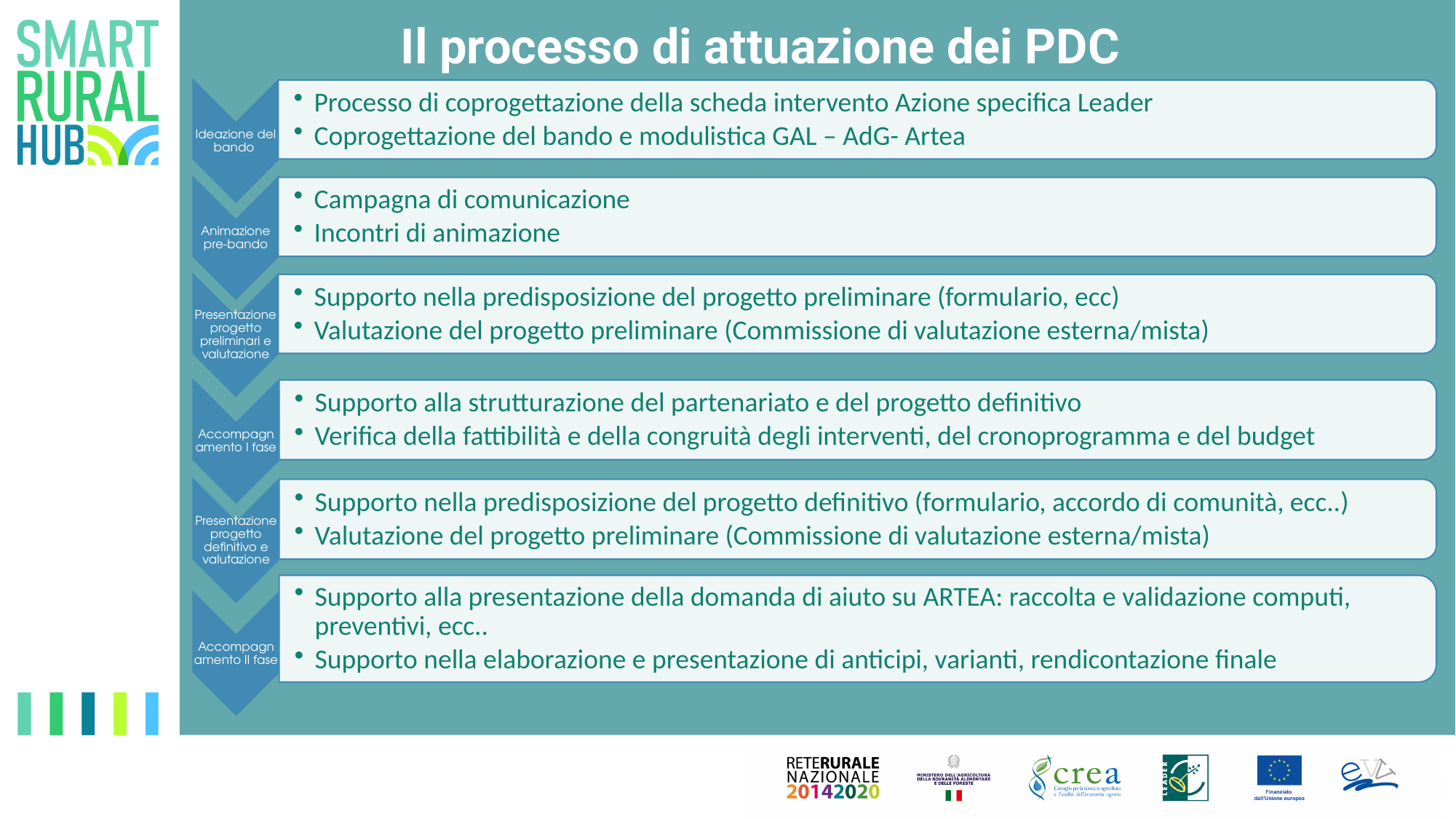

Il processo di attuazione dei PDC
Ideazione del bando
Processo di coprogettazione della scheda intervento Azione specifica Leader
Coprogettazione del bando e modulistica GAL – AdG- Artea
Animazione pre-bando
Campagna di comunicazione
Incontri di animazione
Presentazione progetto preliminari e valutazione
Supporto nella predisposizione del progetto preliminare (formulario, ecc)
Valutazione del progetto preliminare (Commissione di valutazione esterna/mista)
Accompagnamento I fase
Supporto alla strutturazione del partenariato e del progetto definitivo
Verifica della fattibilità e della congruità degli interventi, del cronoprogramma e del budget
Presentazione progetto definitivo e valutazione
Supporto nella predisposizione del progetto definitivo (formulario, accordo di comunità, ecc..)
Valutazione del progetto preliminare (Commissione di valutazione esterna/mista)
Accompagnamento II fase
Supporto alla presentazione della domanda di aiuto su ARTEA: raccolta e validazione computi, preventivi, ecc..
Supporto nella elaborazione e presentazione di anticipi, varianti, rendicontazione finale